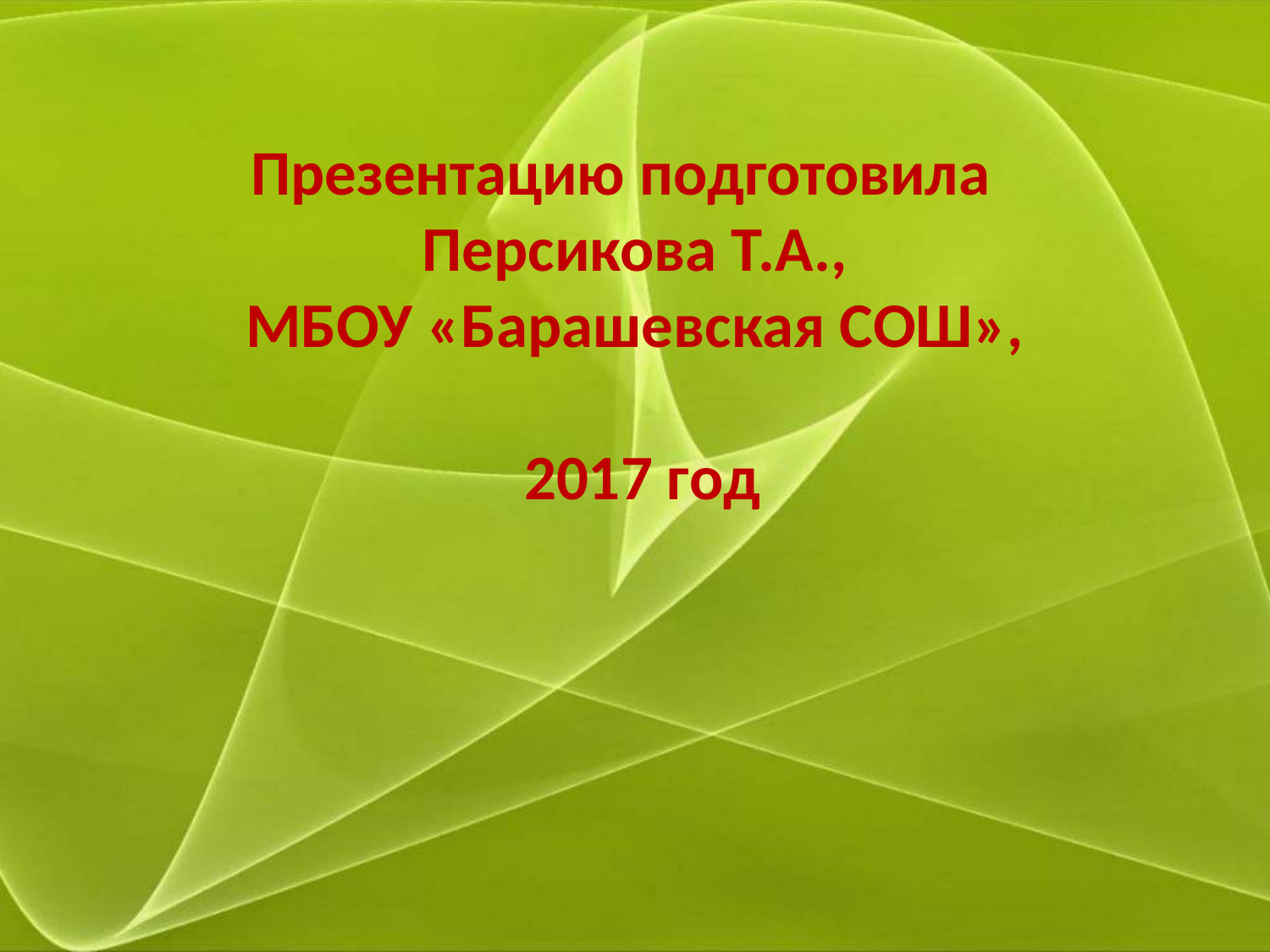

# Презентацию подготовила Персикова Т.А., МБОУ «Барашевская СОШ», 2017 год